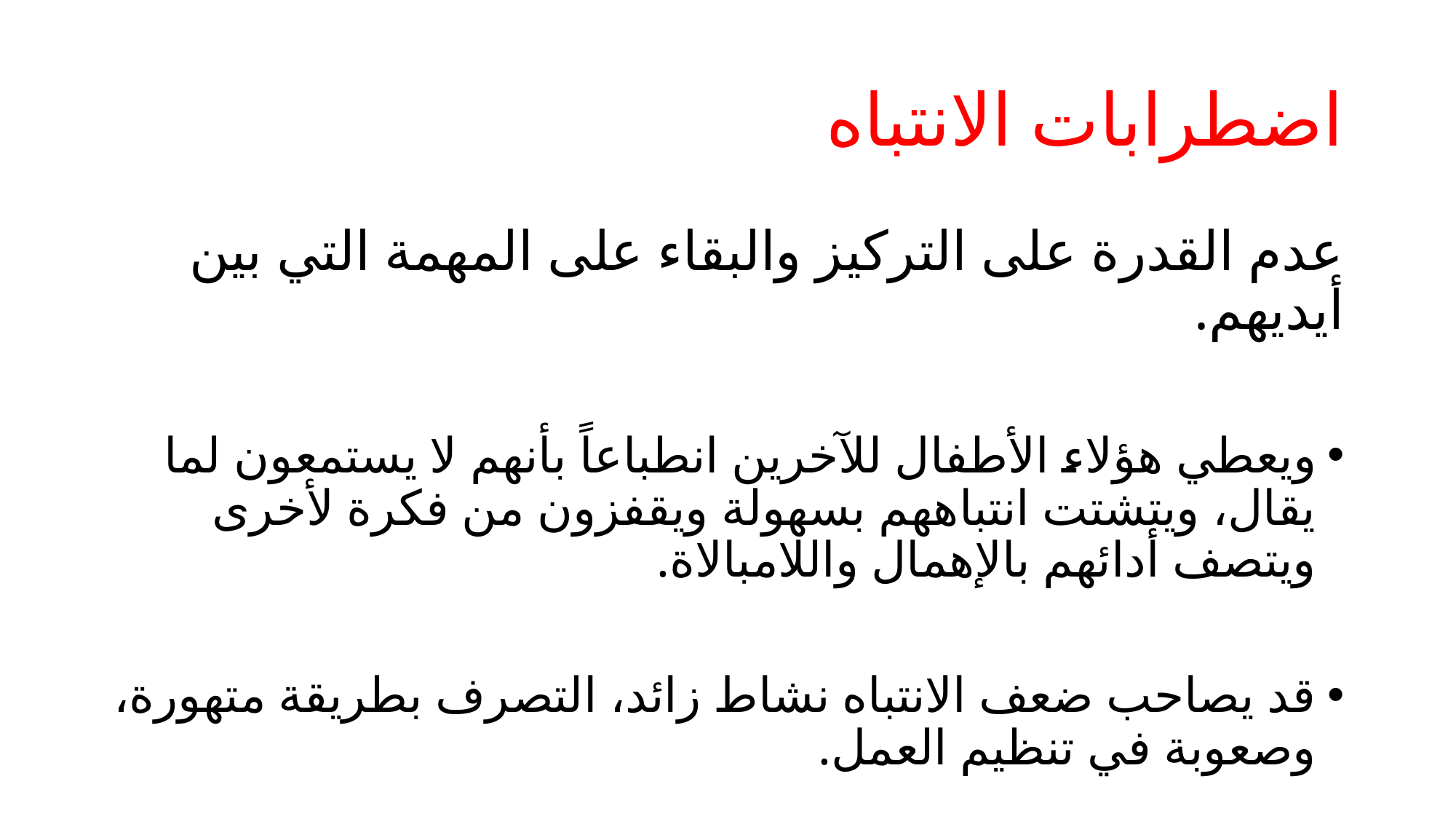

# اضطرابات الانتباه
عدم القدرة على التركيز والبقاء على المهمة التي بين أيديهم.

ويعطي هؤلاء الأطفال للآخرين انطباعاً بأنهم لا يستمعون لما يقال، ويتشتت انتباههم بسهولة ويقفزون من فكرة لأخرى ويتصف أدائهم بالإهمال واللامبالاة.

قد يصاحب ضعف الانتباه نشاط زائد، التصرف بطريقة متهورة، وصعوبة في تنظيم العمل.